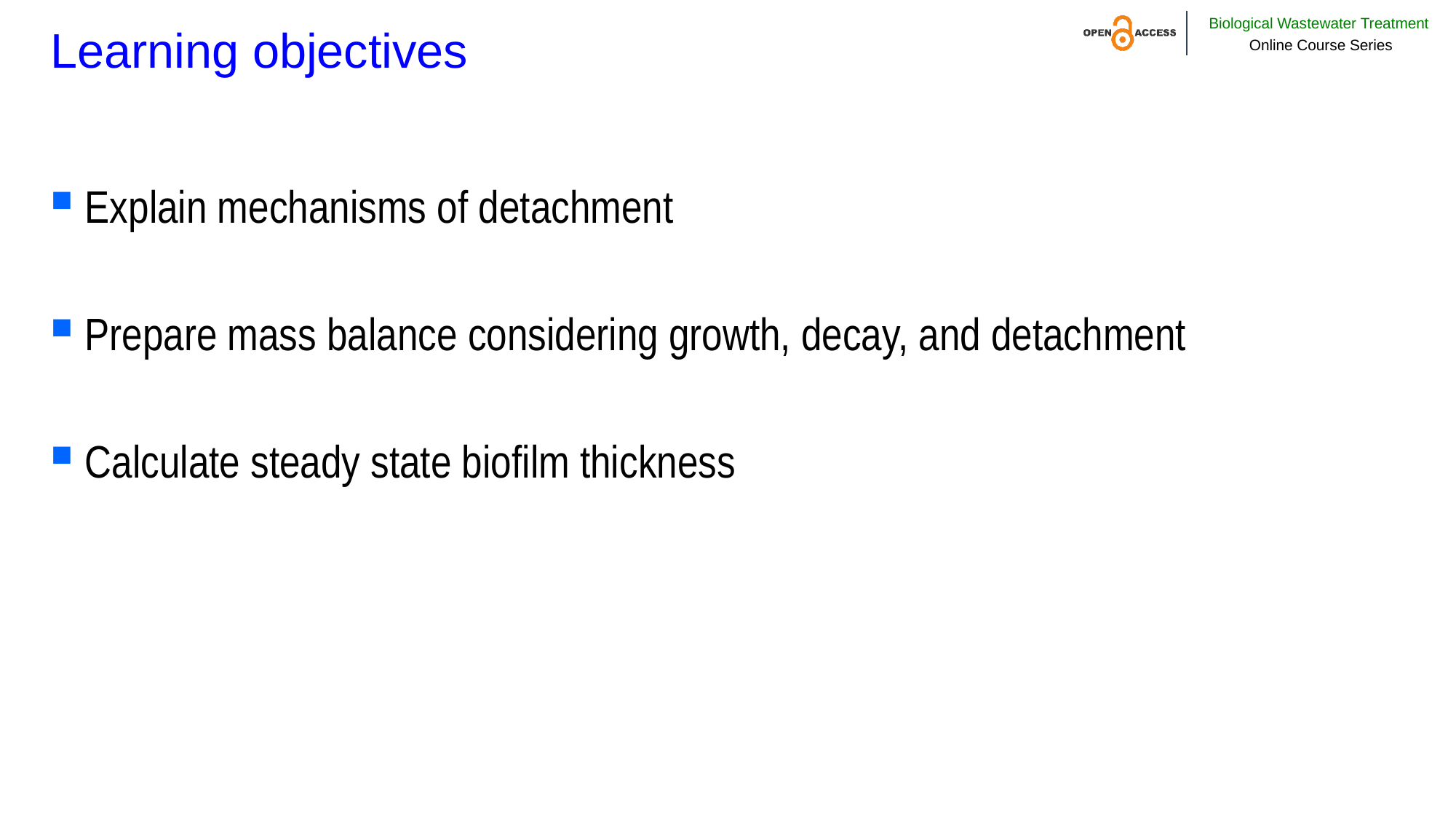

# Learning objectives

Explain mechanisms of detachment

Prepare mass balance considering growth, decay, and detachment

Calculate steady state biofilm thickness